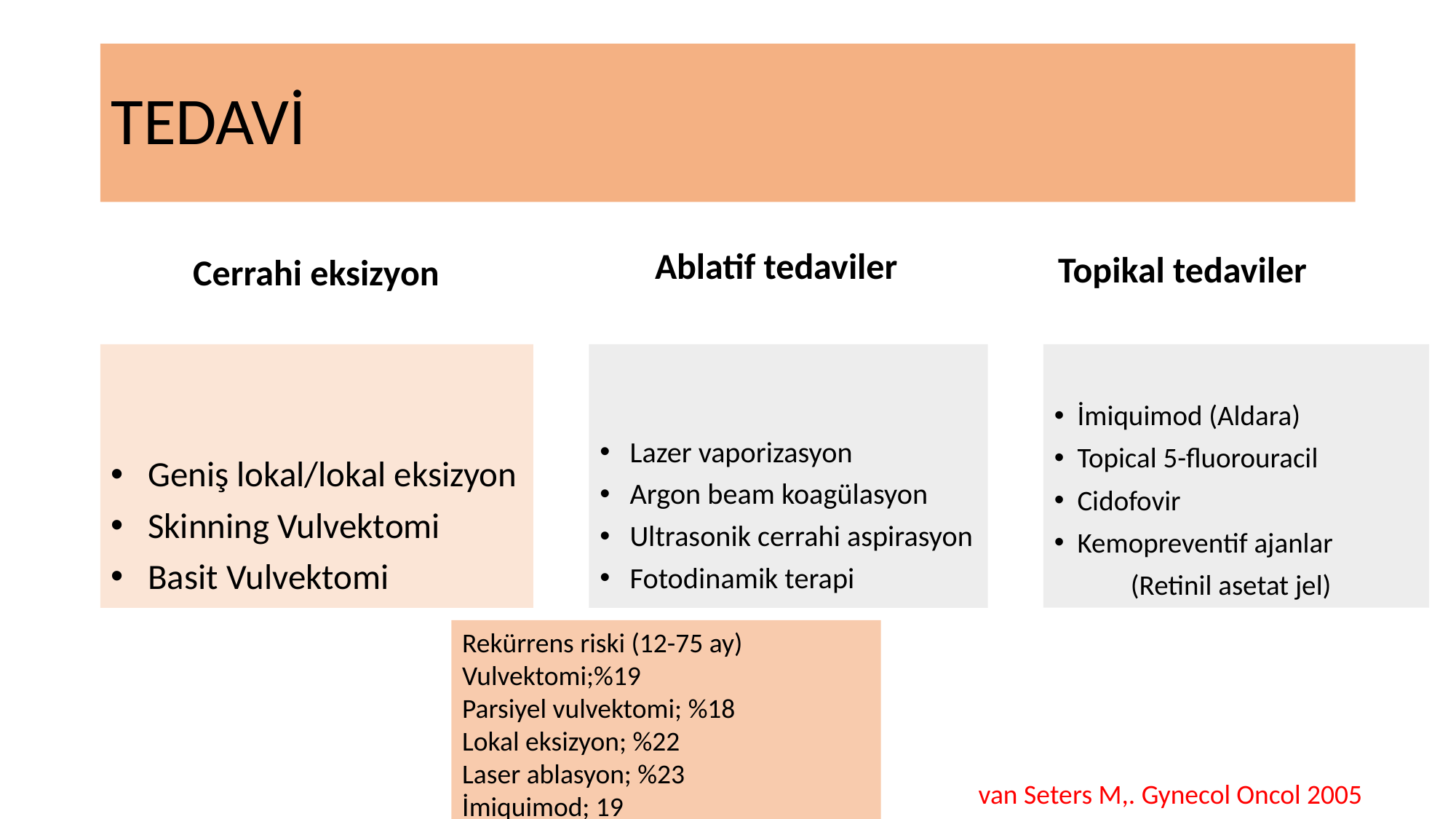

# TEDAVİ
          Cerrahi eksizyon
  Ablatif tedaviler
Topikal tedaviler

İmiquimod (Aldara)
Topical 5-fluorouracil
Cidofovir
Kemopreventif ajanlar
            (Retinil asetat jel)

Geniş lokal/lokal eksizyon
Skinning Vulvektomi
Basit Vulvektomi

Lazer vaporizasyon
Argon beam koagülasyon
Ultrasonik cerrahi aspirasyon
Fotodinamik terapi

Rekürrens riski (12-75 ay)
Vulvektomi;%19
Parsiyel vulvektomi; %18
Lokal eksizyon; %22
Laser ablasyon; %23
İmiquimod; 19
van Seters M,. Gynecol Oncol 2005